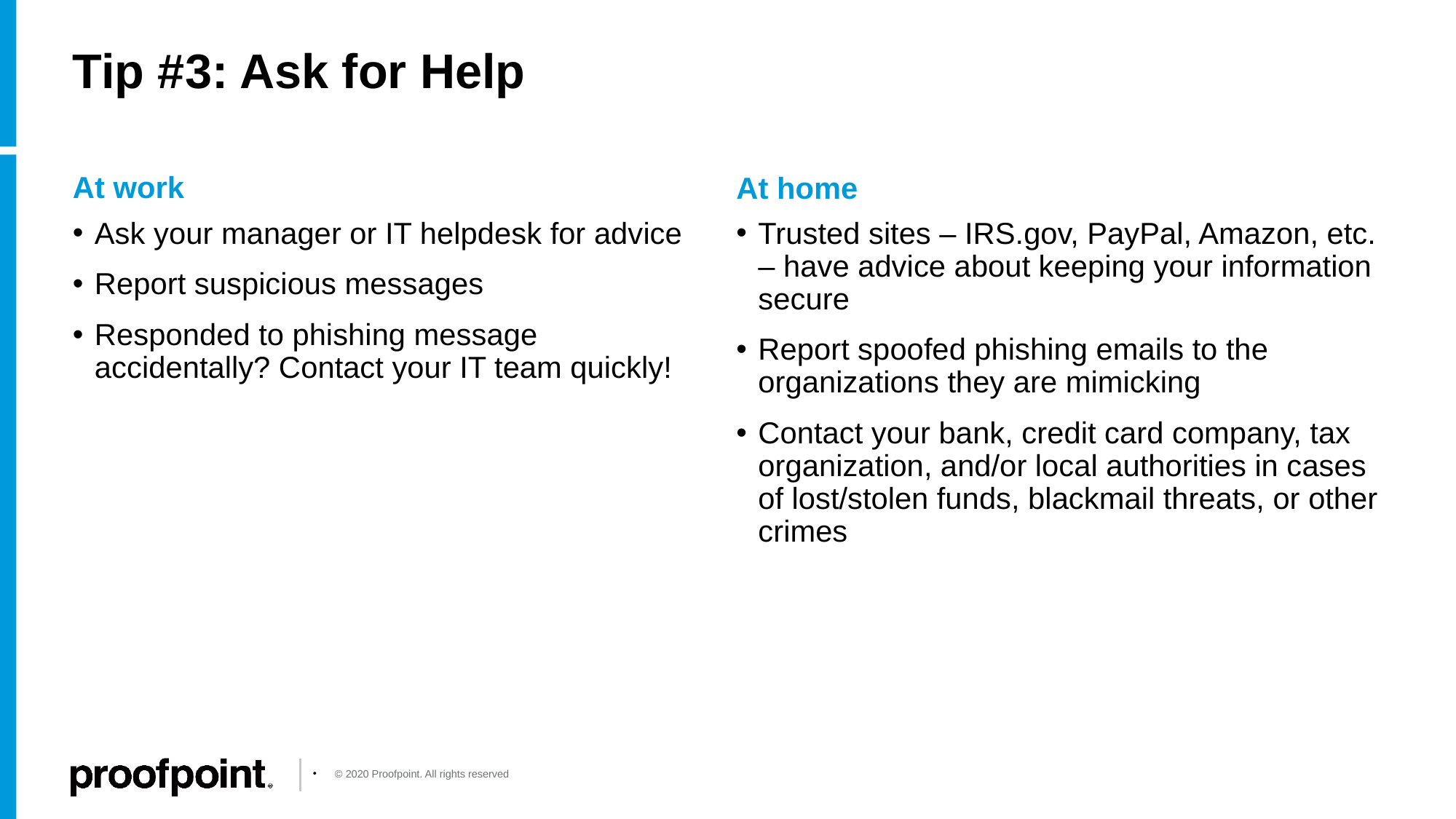

# Tip #3: Ask for Help
At home
At work
Ask your manager or IT helpdesk for advice
Report suspicious messages
Responded to phishing message accidentally? Contact your IT team quickly!
Trusted sites – IRS.gov, PayPal, Amazon, etc. – have advice about keeping your information secure
Report spoofed phishing emails to the organizations they are mimicking
Contact your bank, credit card company, tax organization, and/or local authorities in cases of lost/stolen funds, blackmail threats, or other crimes
© 2020 Proofpoint. All rights reserved